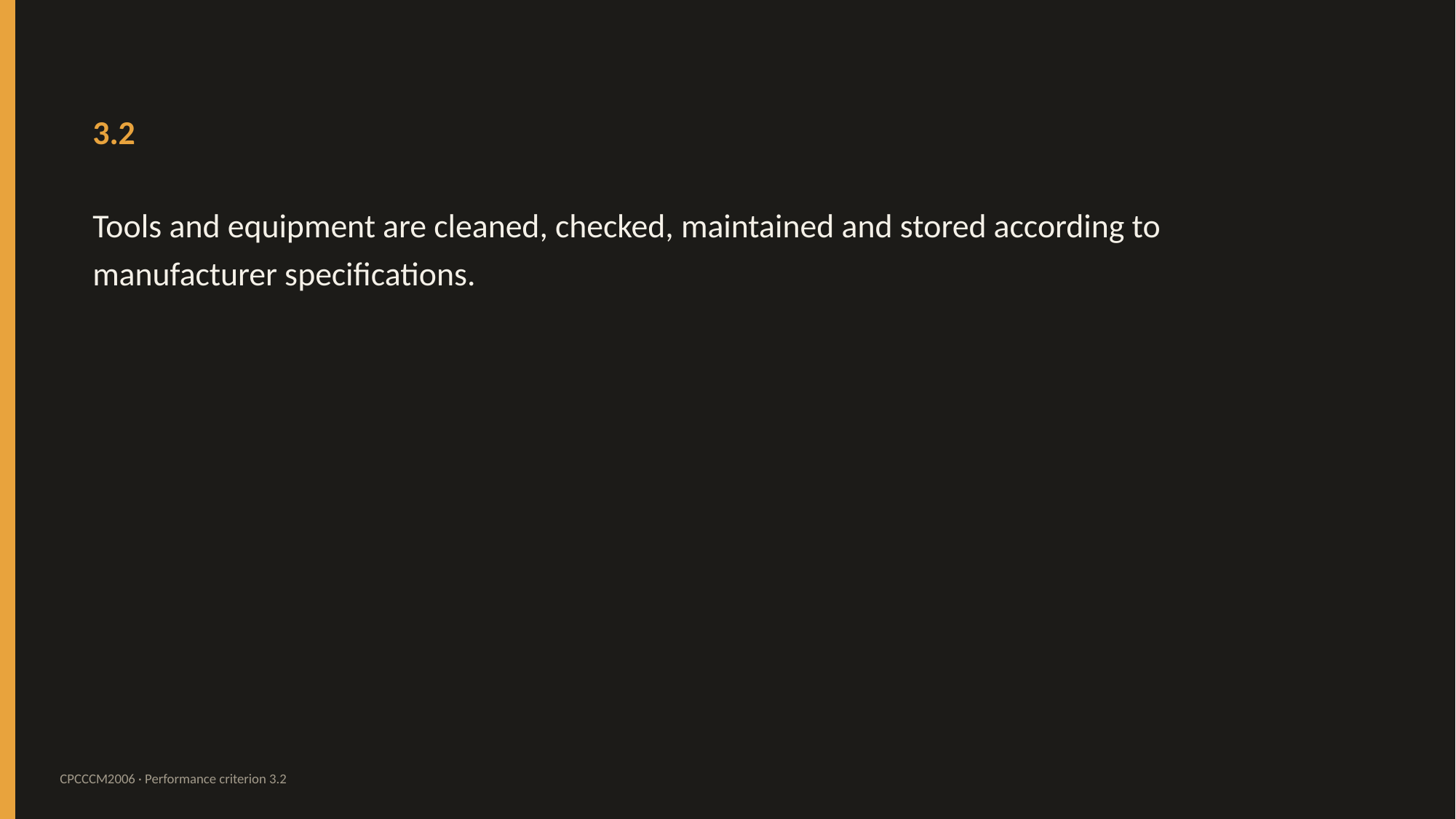

3.2
Tools and equipment are cleaned, checked, maintained and stored according to manufacturer specifications.
CPCCCM2006 · Performance criterion 3.2